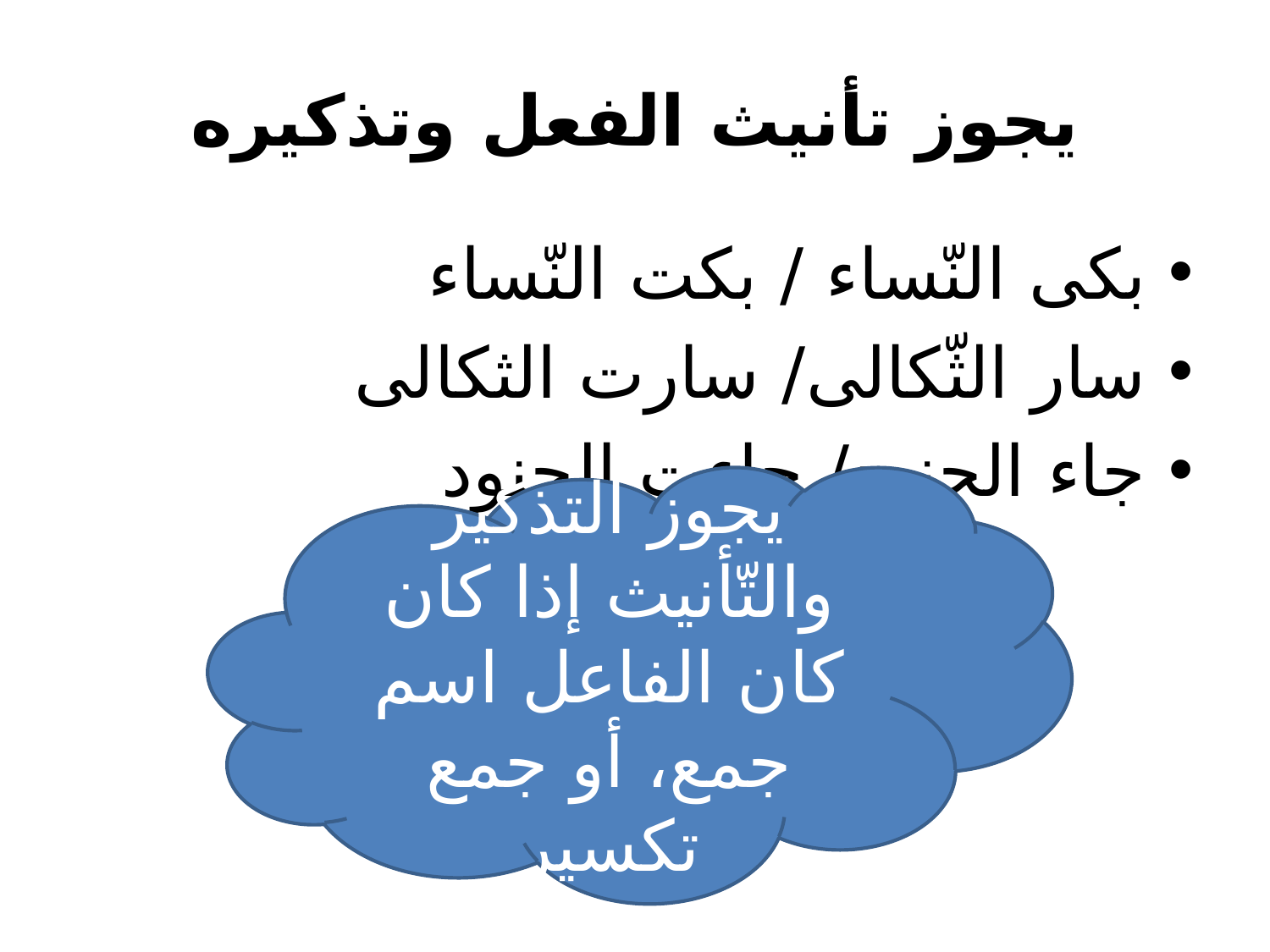

# يجوز تأنيث الفعل وتذكيره
بكى النّساء / بكت النّساء
سار الثّكالى/ سارت الثكالى
جاء الجنود/ جاءت الجنود
يجوز التذكير والتّأنيث إذا كان كان الفاعل اسم جمع، أو جمع تكسير